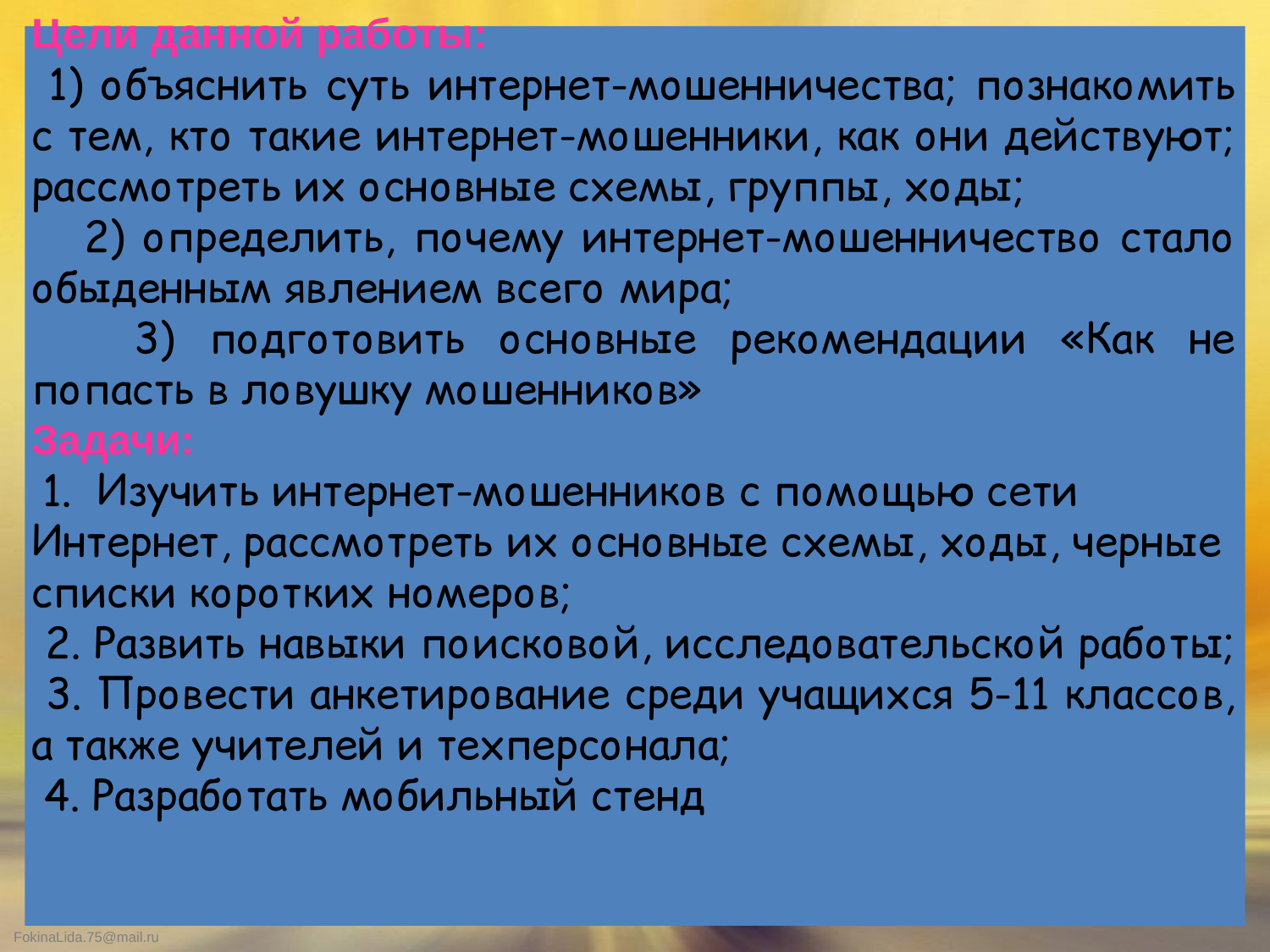

Цели данной работы:
 1) объяснить суть интернет-мошенничества; познакомить с тем, кто такие интернет-мошенники, как они действуют; рассмотреть их основные схемы, группы, ходы;
   2) определить, почему интернет-мошенничество стало обыденным явлением всего мира;
   3) подготовить основные рекомендации «Как не попасть в ловушку мошенников»
Задачи:
 1.  Изучить интернет-мошенников с помощью сети Интернет, рассмотреть их основные схемы, ходы, черные списки коротких номеров;
 2. Развить навыки поисковой, исследовательской работы;
 3. Провести анкетирование среди учащихся 5-11 классов, а также учителей и техперсонала;
 4. Разработать мобильный стенд